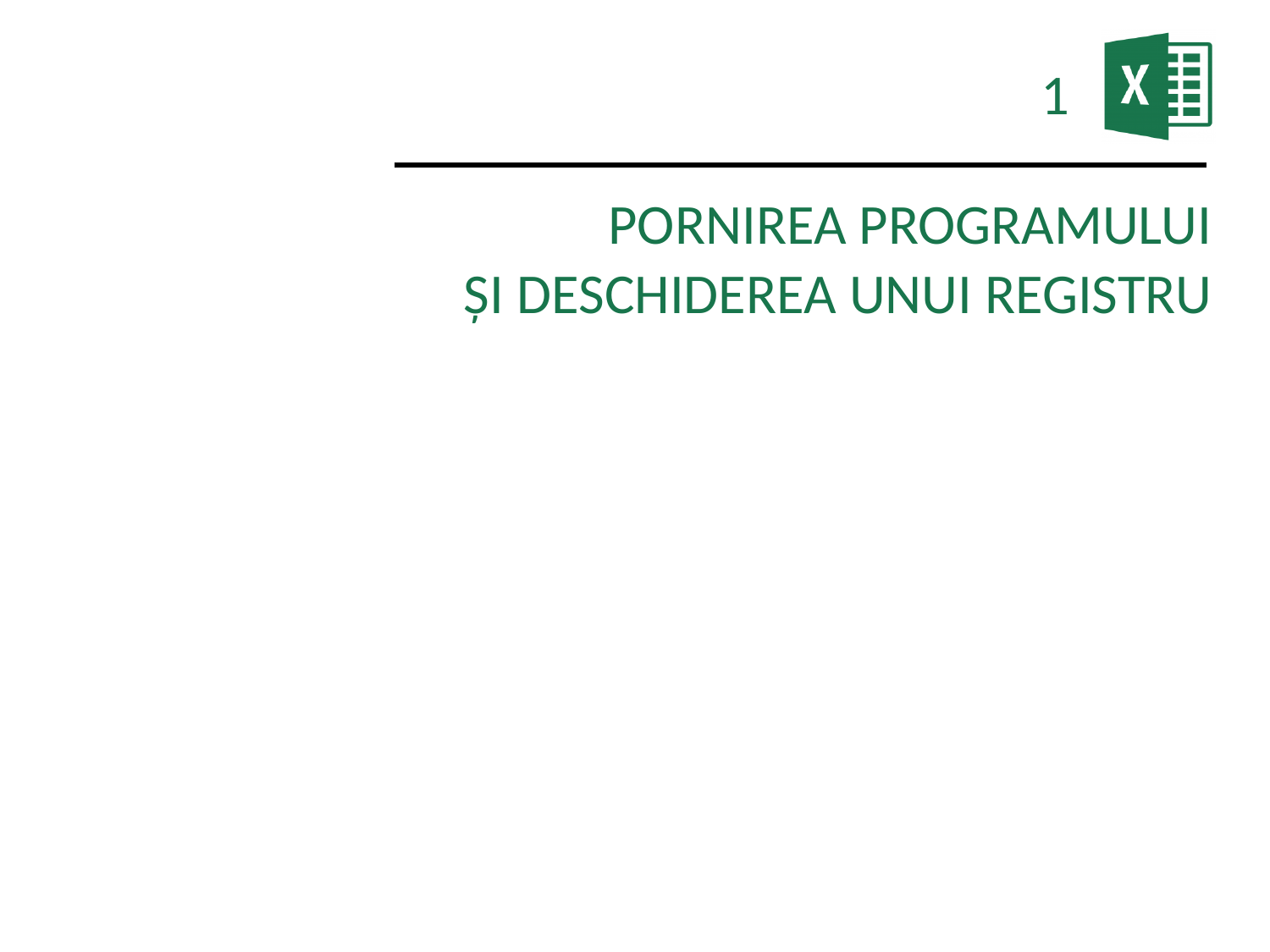

# 1
PORNIREA PROGRAMULUI
ŞI DESCHIDEREA UNUI REGISTRU